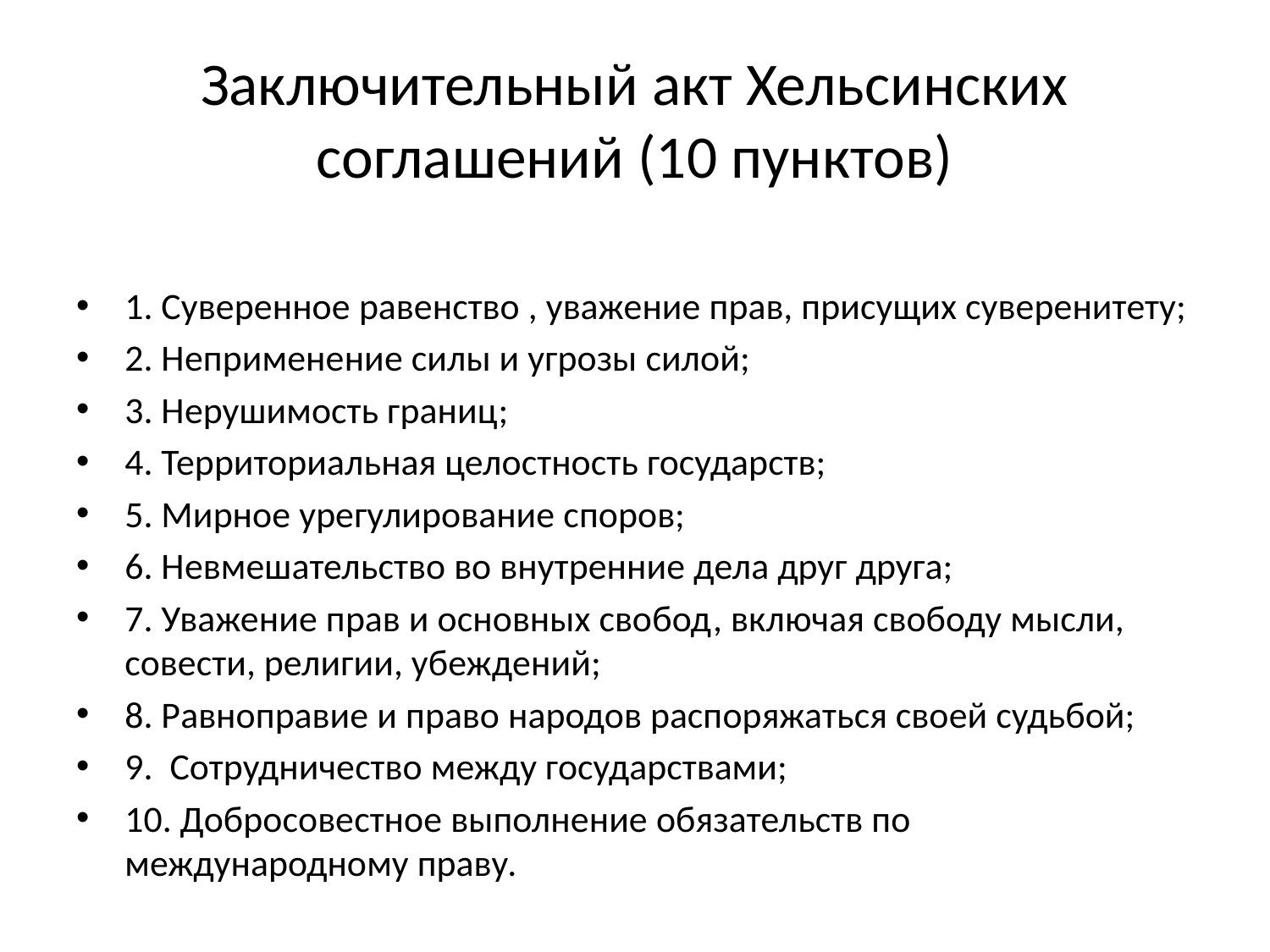

Заключительный акт Хельсинских соглашений (10 пунктов)
1. Суверенное равенство , уважение прав, присущих суверенитету;
2. Неприменение силы и угрозы силой;
3. Нерушимость границ;
4. Территориальная целостность государств;
5. Мирное урегулирование споров;
6. Невмешательство во внутренние дела друг друга;
7. Уважение прав и основных свобод, включая свободу мысли, совести, религии, убеждений;
8. Равноправие и право народов распоряжаться своей судьбой;
9.  Сотрудничество между государствами;
10. Добросовестное выполнение обязательств по международному праву.